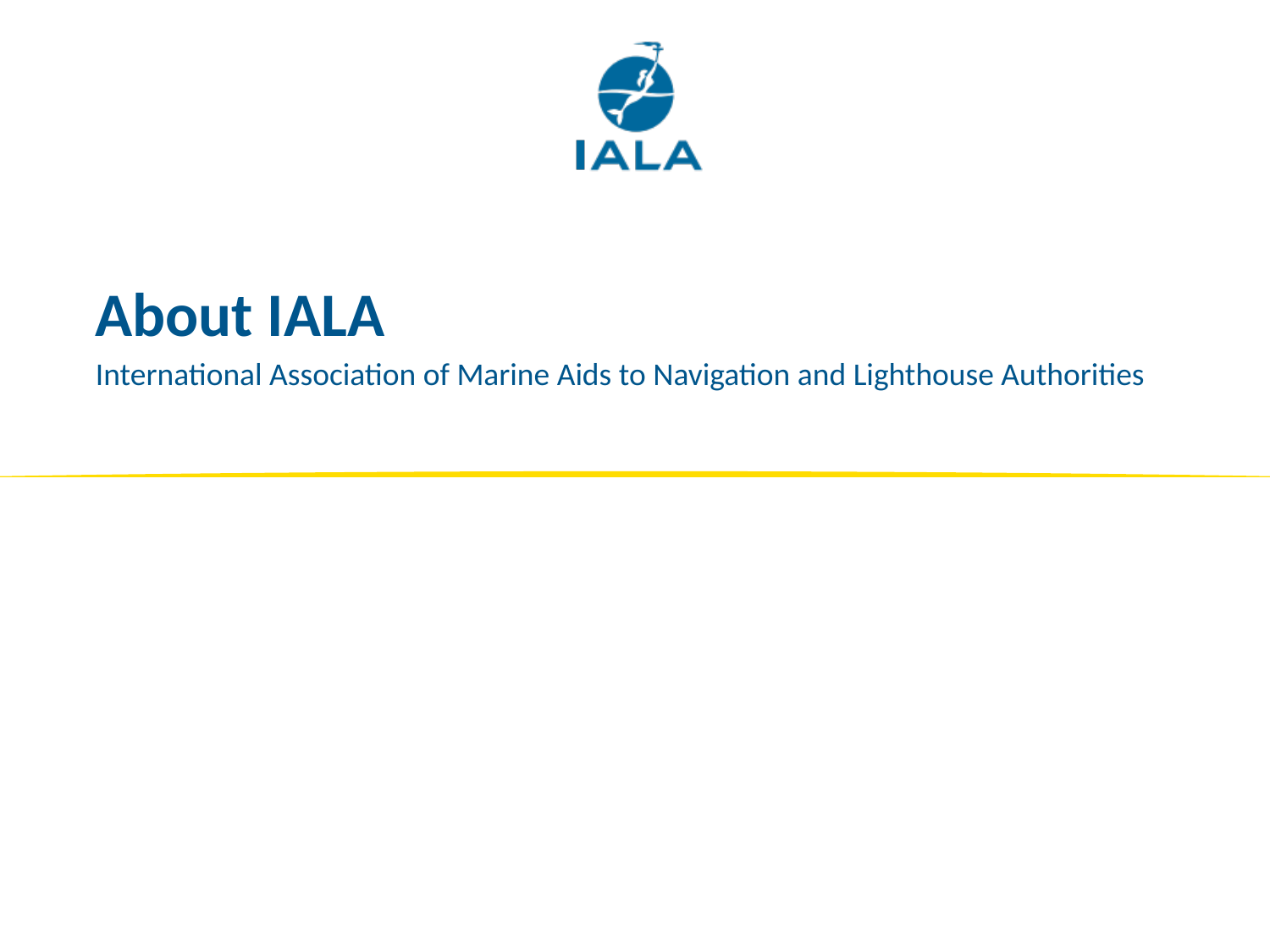

# About IALA
International Association of Marine Aids to Navigation and Lighthouse Authorities